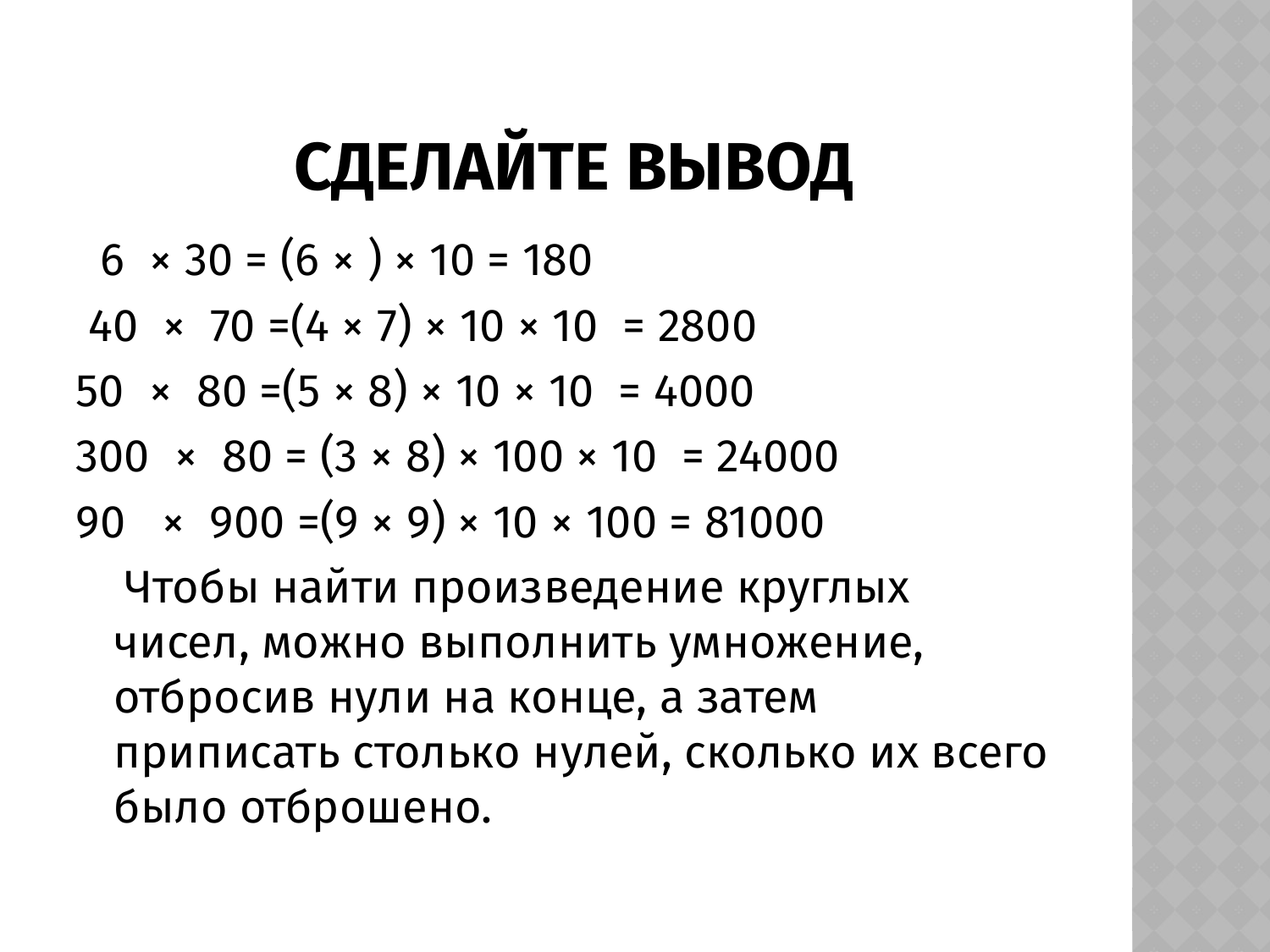

# Сделайте вывод
  6  × 30 = (6 × ) × 10 = 180
 40  ×  70 =(4 × 7) × 10 × 10  = 2800
50  ×  80 =(5 × 8) × 10 × 10  = 4000
300  ×  80 = (3 × 8) × 100 × 10  = 24000
90   ×  900 =(9 × 9) × 10 × 100 = 81000
    Чтобы найти произведение круглых чисел, можно выполнить умножение, отбросив нули на конце, а затем приписать столько нулей, сколько их всего было отброшено.